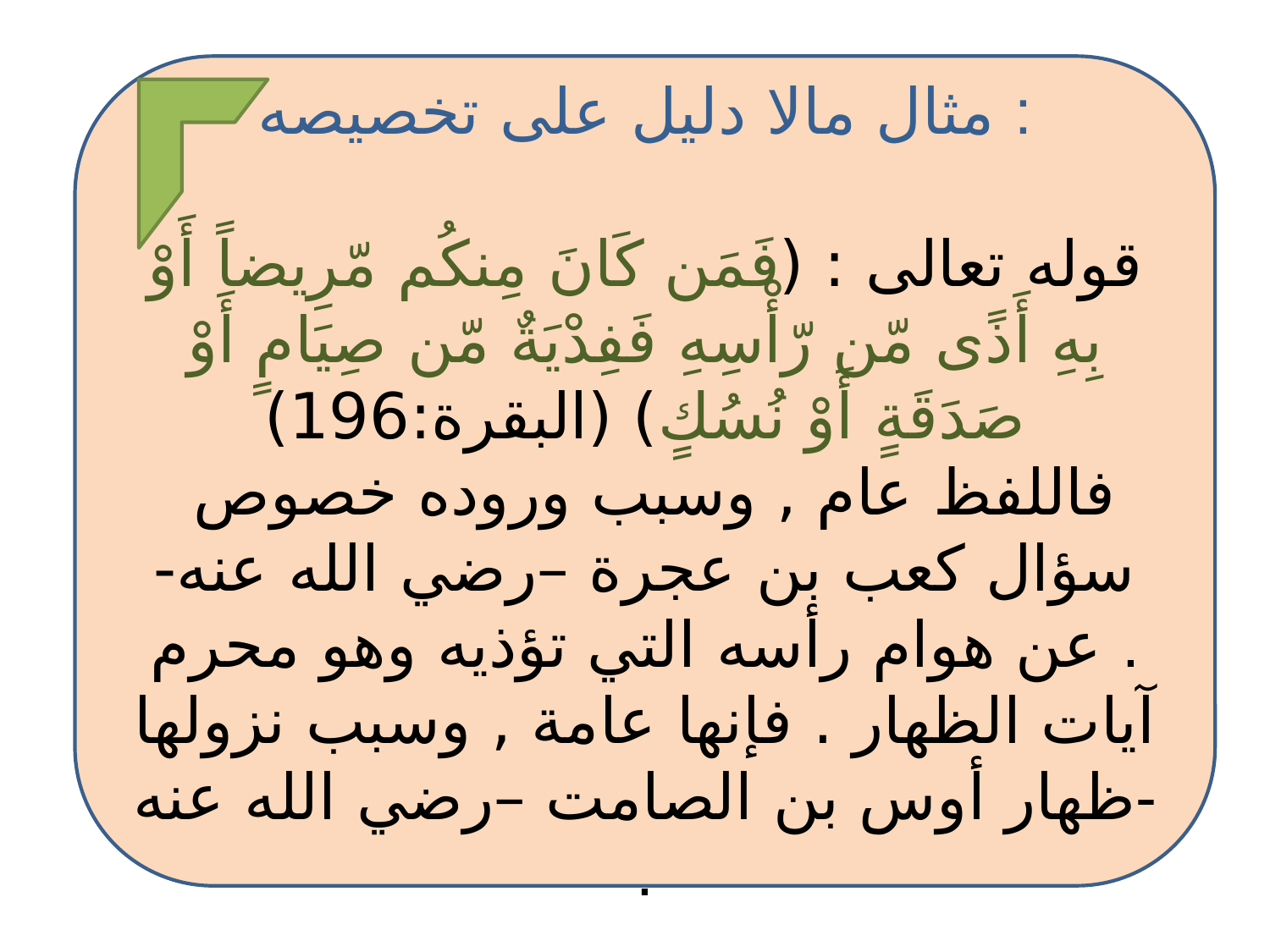

مثال مالا دليل على تخصيصه :

قوله تعالى : (فَمَن كَانَ مِنكُم مّرِيضاً أَوْ بِهِ أَذًى مّن رّأْسِهِ فَفِدْيَةٌ مّن صِيَامٍ أَوْ صَدَقَةٍ أَوْ نُسُكٍ) (البقرة:196)
 فاللفظ عام , وسبب وروده خصوص سؤال كعب بن عجرة –رضي الله عنه- عن هوام رأسه التي تؤذيه وهو محرم .
آيات الظهار . فإنها عامة , وسبب نزولها ظهار أوس بن الصامت –رضي الله عنه- .